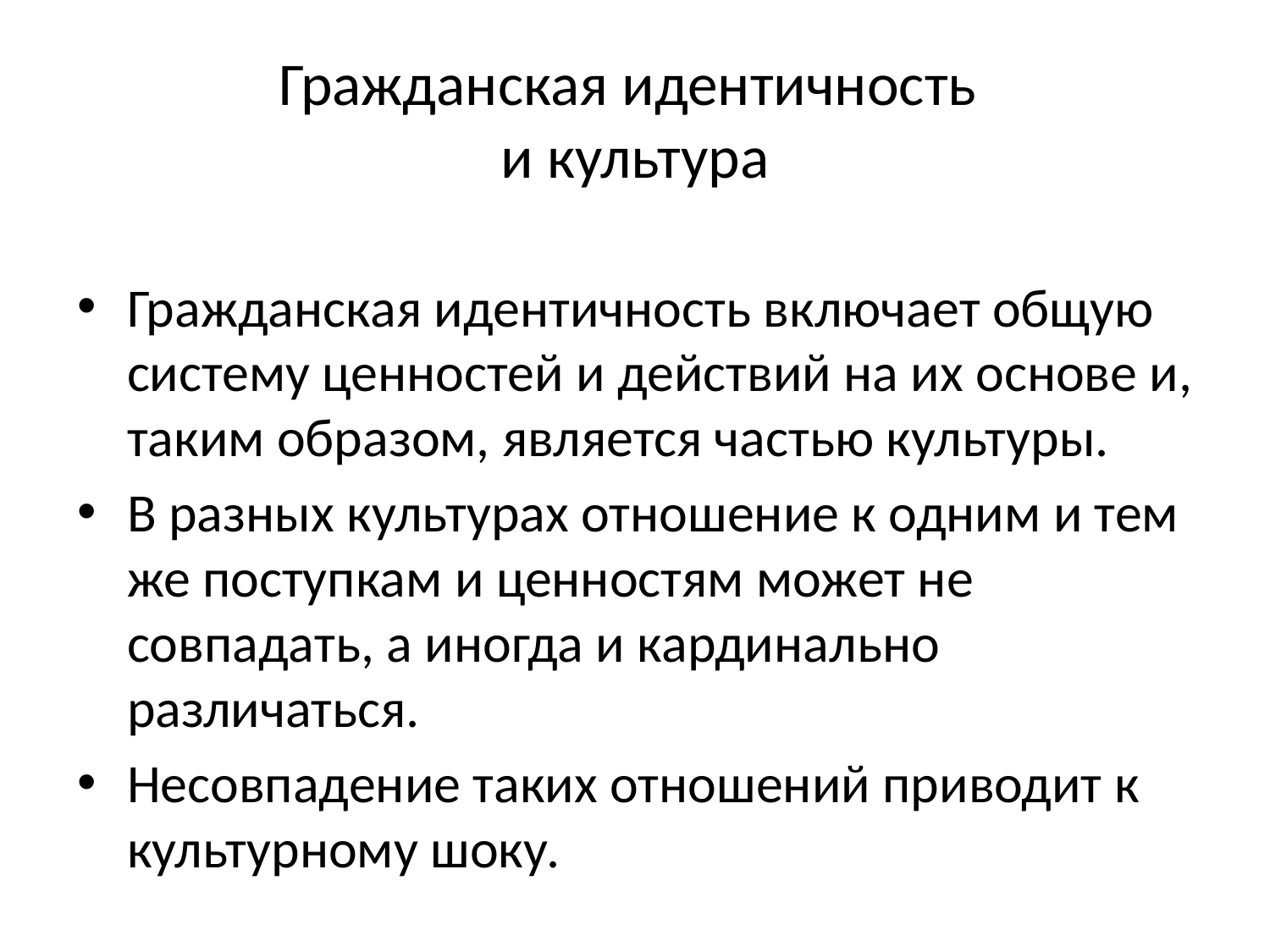

# Гражданская идентичность и культура
Гражданская идентичность включает общую систему ценностей и действий на их основе и, таким образом, является частью культуры.
В разных культурах отношение к одним и тем же поступкам и ценностям может не совпадать, а иногда и кардинально различаться.
Несовпадение таких отношений приводит к культурному шоку.